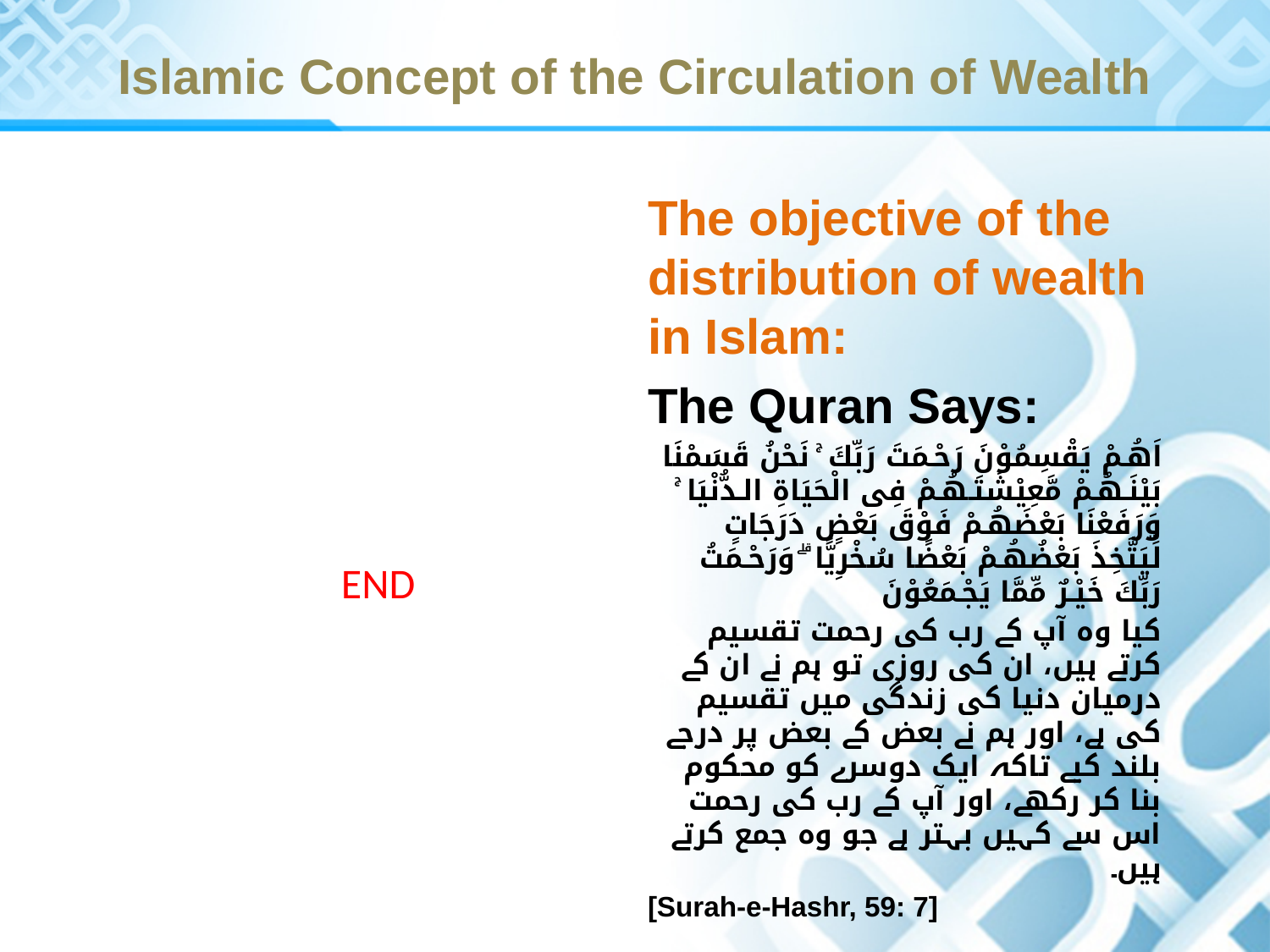

# Islamic Concept of the Circulation of Wealth

The objective of the distribution of wealth in Islam:
The Quran Says:
اَهُـمْ يَقْسِمُوْنَ رَحْـمَتَ رَبِّكَ ۚ نَحْنُ قَسَمْنَا بَيْنَـهُـمْ مَّعِيْشَتَـهُـمْ فِى الْحَيَاةِ الـدُّنْيَا ۚ وَرَفَعْنَا بَعْضَهُـمْ فَوْقَ بَعْضٍ دَرَجَاتٍ لِّيَتَّخِذَ بَعْضُهُـمْ بَعْضًا سُخْرِيًّا ۗ وَرَحْـمَتُ رَبِّكَ خَيْـرٌ مِّمَّا يَجْـمَعُوْنَ
کیا وہ آپ کے رب کی رحمت تقسیم کرتے ہیں، ان کی روزی تو ہم نے ان کے درمیان دنیا کی زندگی میں تقسیم کی ہے، اور ہم نے بعض کے بعض پر درجے بلند کیے تاکہ ایک دوسرے کو محکوم بنا کر رکھے، اور آپ کے رب کی رحمت اس سے کہیں بہتر ہے جو وہ جمع کرتے ہیں۔
[Surah-e-Hashr, 59: 7]

END